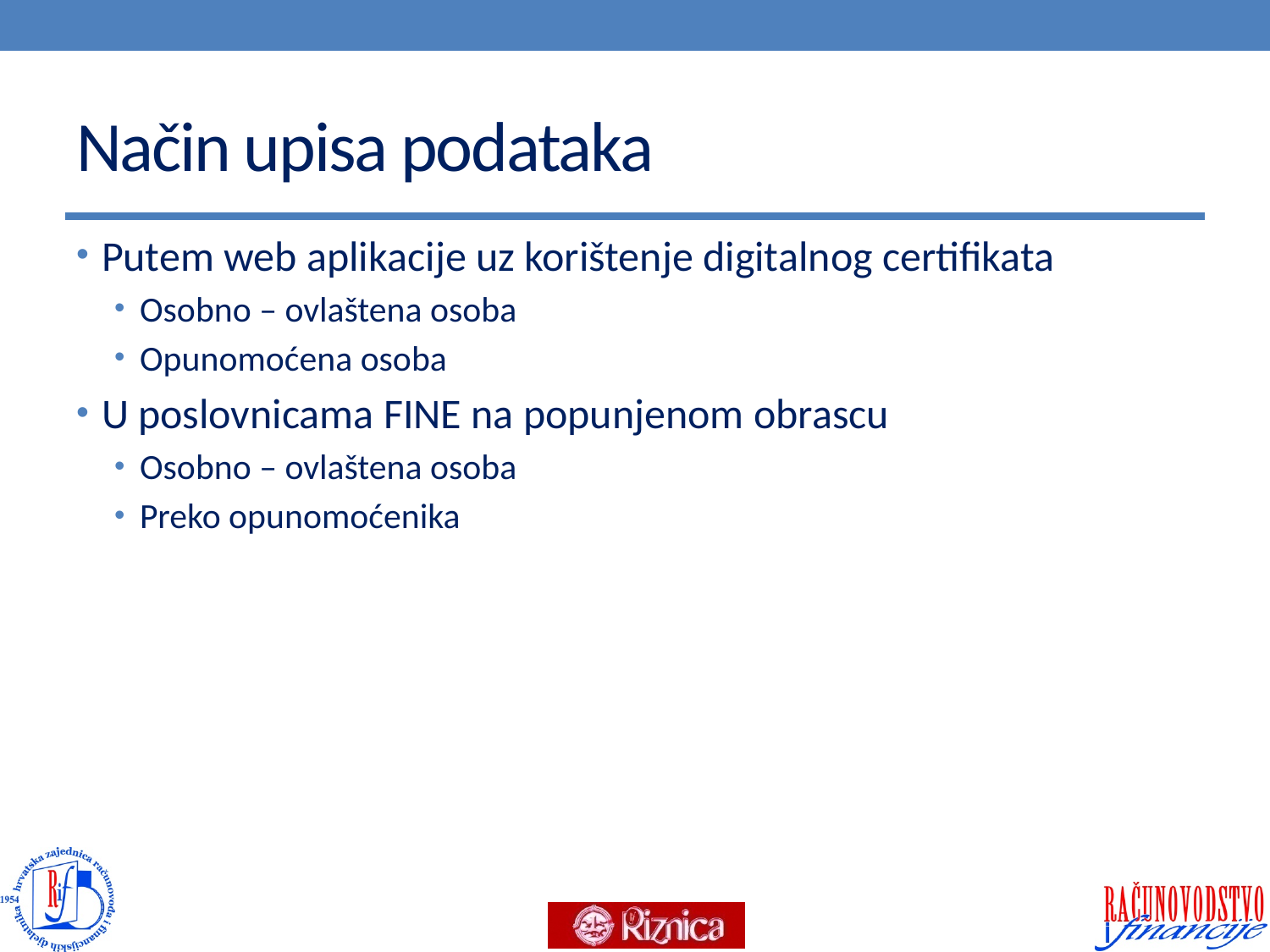

# Način upisa podataka
Putem web aplikacije uz korištenje digitalnog certifikata
Osobno – ovlaštena osoba
Opunomoćena osoba
U poslovnicama FINE na popunjenom obrascu
Osobno – ovlaštena osoba
Preko opunomoćenika